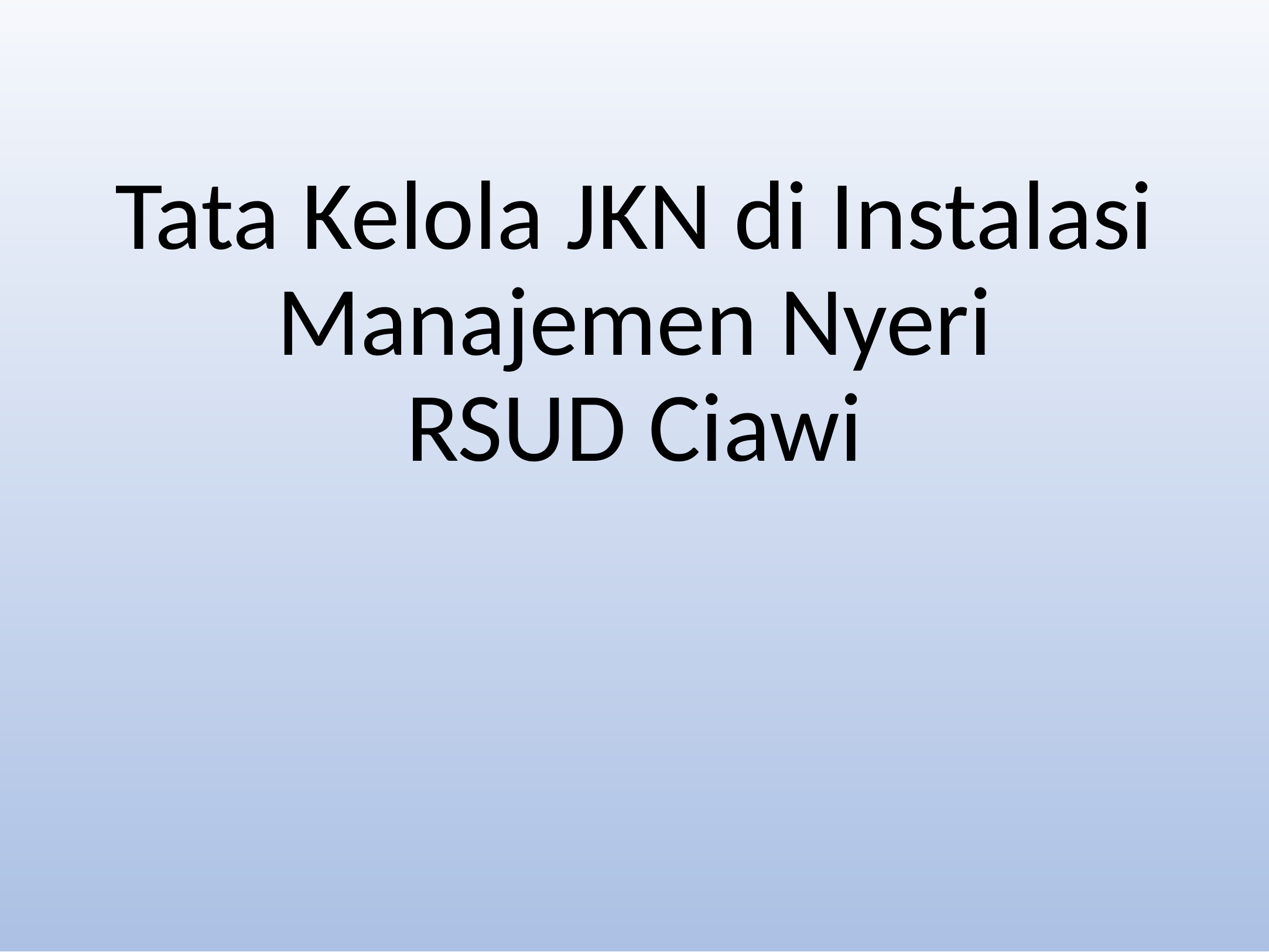

# Tata Kelola JKN di Instalasi Manajemen Nyeri RSUD Ciawi